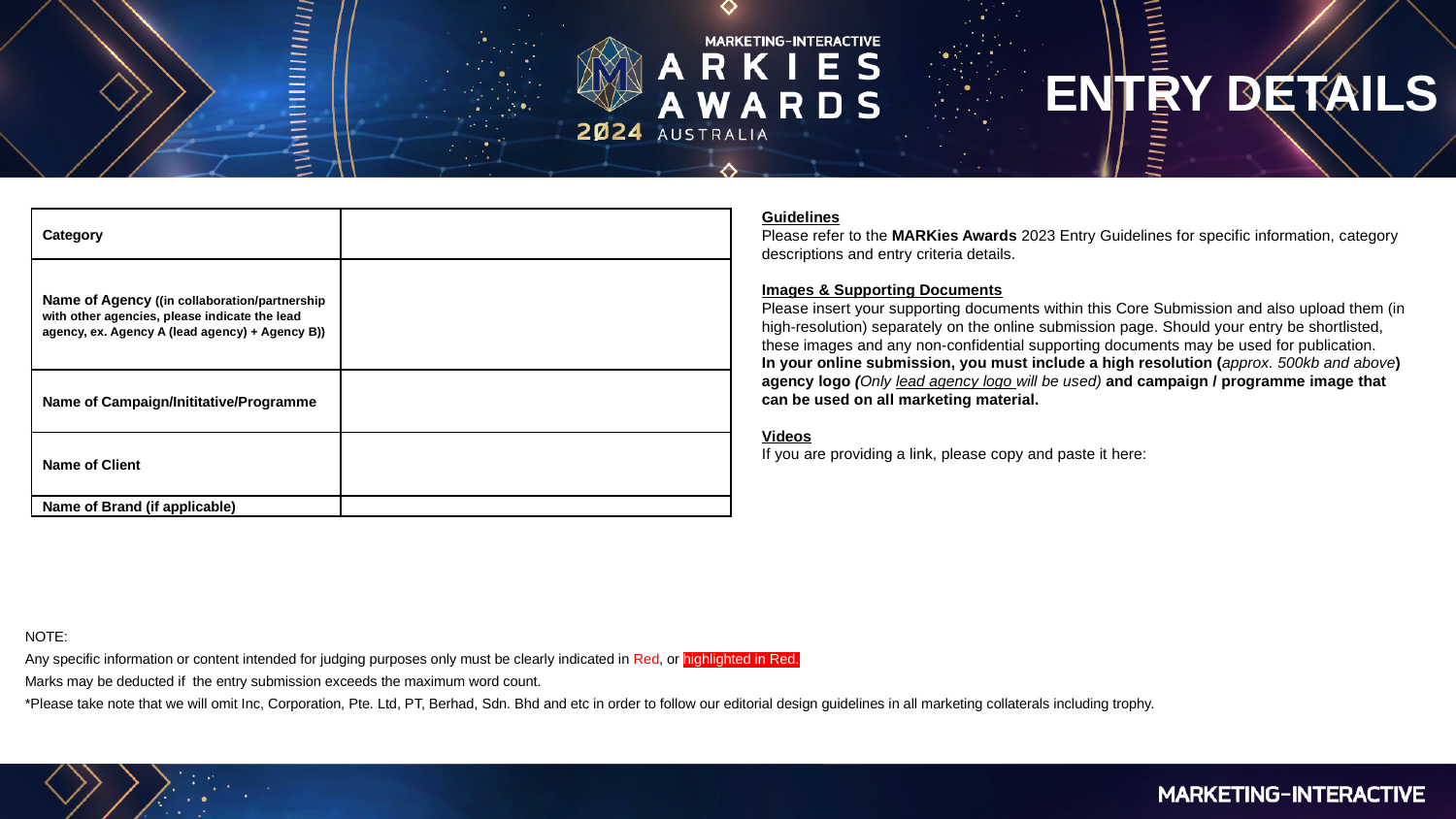

ENTRY DETAILS
Guidelines
Please refer to the MARKies Awards 2023 Entry Guidelines for specific information, category descriptions and entry criteria details.

Images & Supporting Documents
Please insert your supporting documents within this Core Submission and also upload them (in high-resolution) separately on the online submission page. Should your entry be shortlisted, these images and any non-confidential supporting documents may be used for publication.
In your online submission, you must include a high resolution (approx. 500kb and above) agency logo (Only lead agency logo will be used) and campaign / programme image that can be used on all marketing material.

Videos
If you are providing a link, please copy and paste it here:
| Category |  |
| --- | --- |
| Name of Agency ((in collaboration/partnership with other agencies, please indicate the lead agency, ex. Agency A (lead agency) + Agency B)) |  |
| Name of Campaign/Inititative/Programme |  |
| Name of Client |  |
| Name of Brand (if applicable) |  |
NOTE: 
Any specific information or content intended for judging purposes only must be clearly indicated in Red, or highlighted in Red.
Marks may be deducted if  the entry submission exceeds the maximum word count.
*Please take note that we will omit Inc, Corporation, Pte. Ltd, PT, Berhad, Sdn. Bhd and etc in order to follow our editorial design guidelines in all marketing collaterals including trophy.